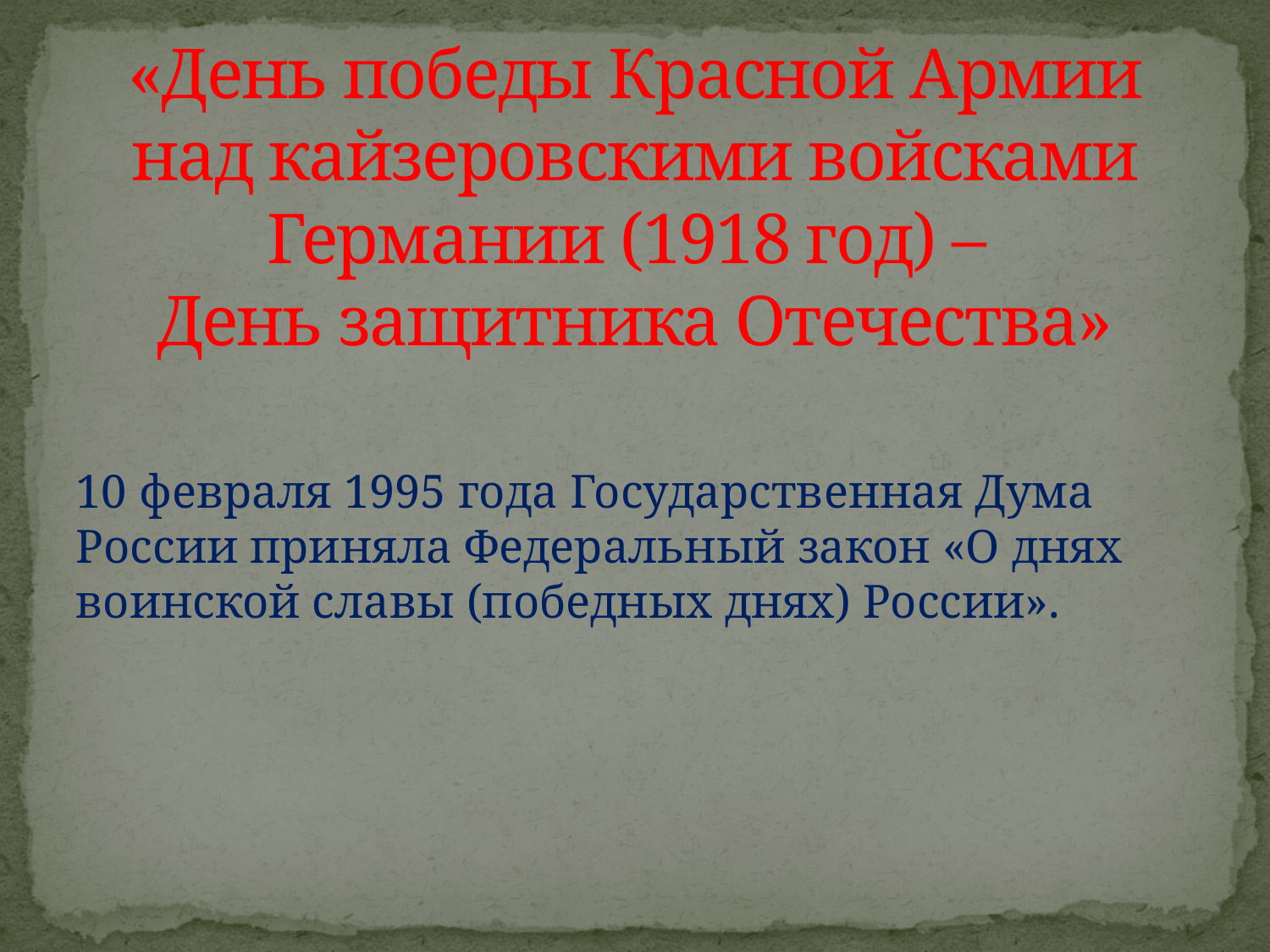

# «День победы Красной Армии над кайзеровскими войсками Германии (1918 год) – День защитника Отечества»
10 февраля 1995 года Государственная Дума России приняла Федеральный закон «О днях воинской славы (победных днях) России».